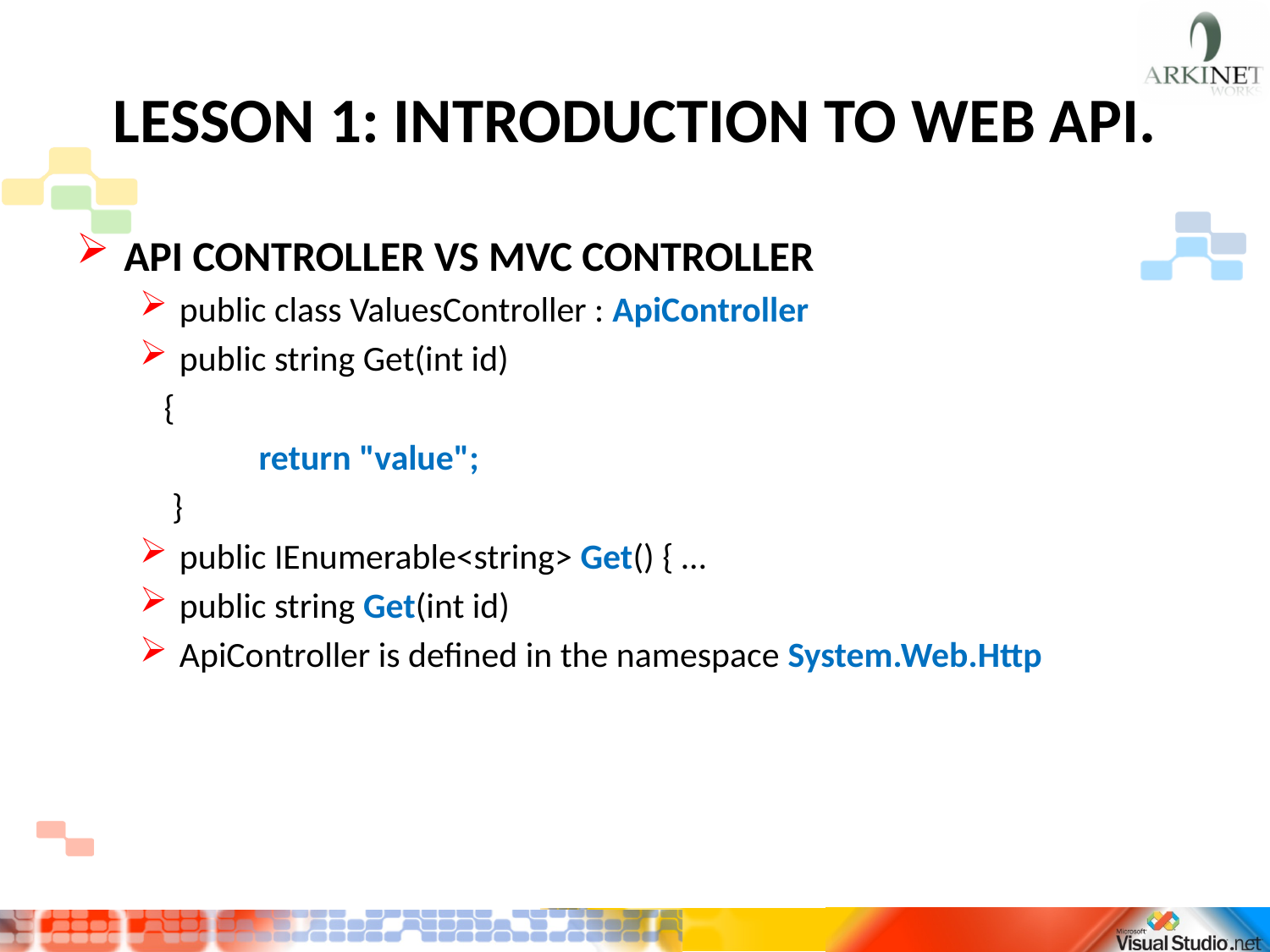

# LESSON 1: INTRODUCTION TO WEB API.
API CONTROLLER VS MVC CONTROLLER
public class ValuesController : ApiController
public string Get(int id)
    {
	return "value";
     }
public IEnumerable<string> Get() { …
public string Get(int id)
ApiController is defined in the namespace System.Web.Http